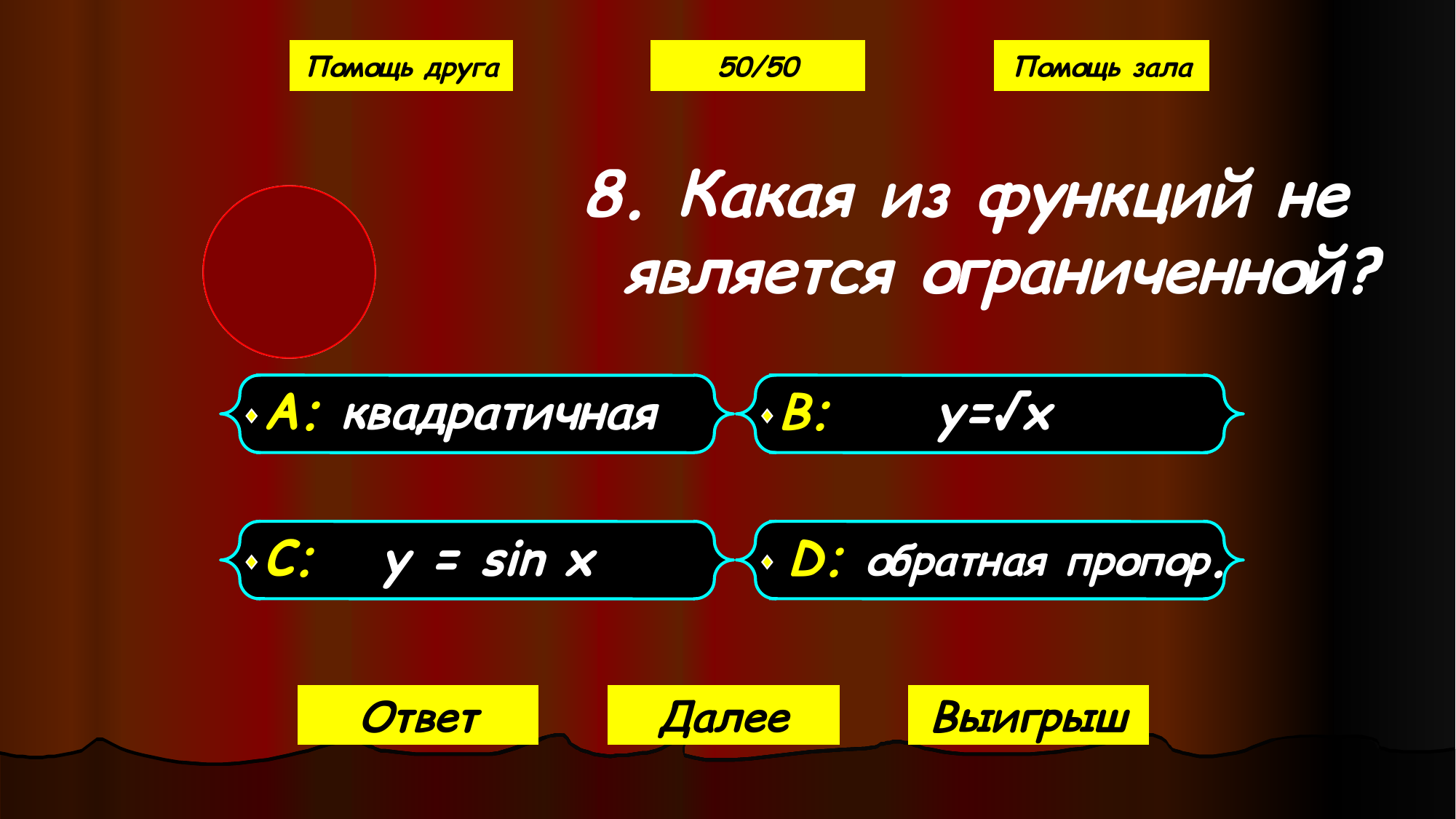

Помощь друга
50/50
Помощь зала
8. Какая из функций не является ограниченной?

А: квадратичная
В:     у=√х

С:        у = sin x

D: обратная пропор.

Ответ
Далее
Выигрыш